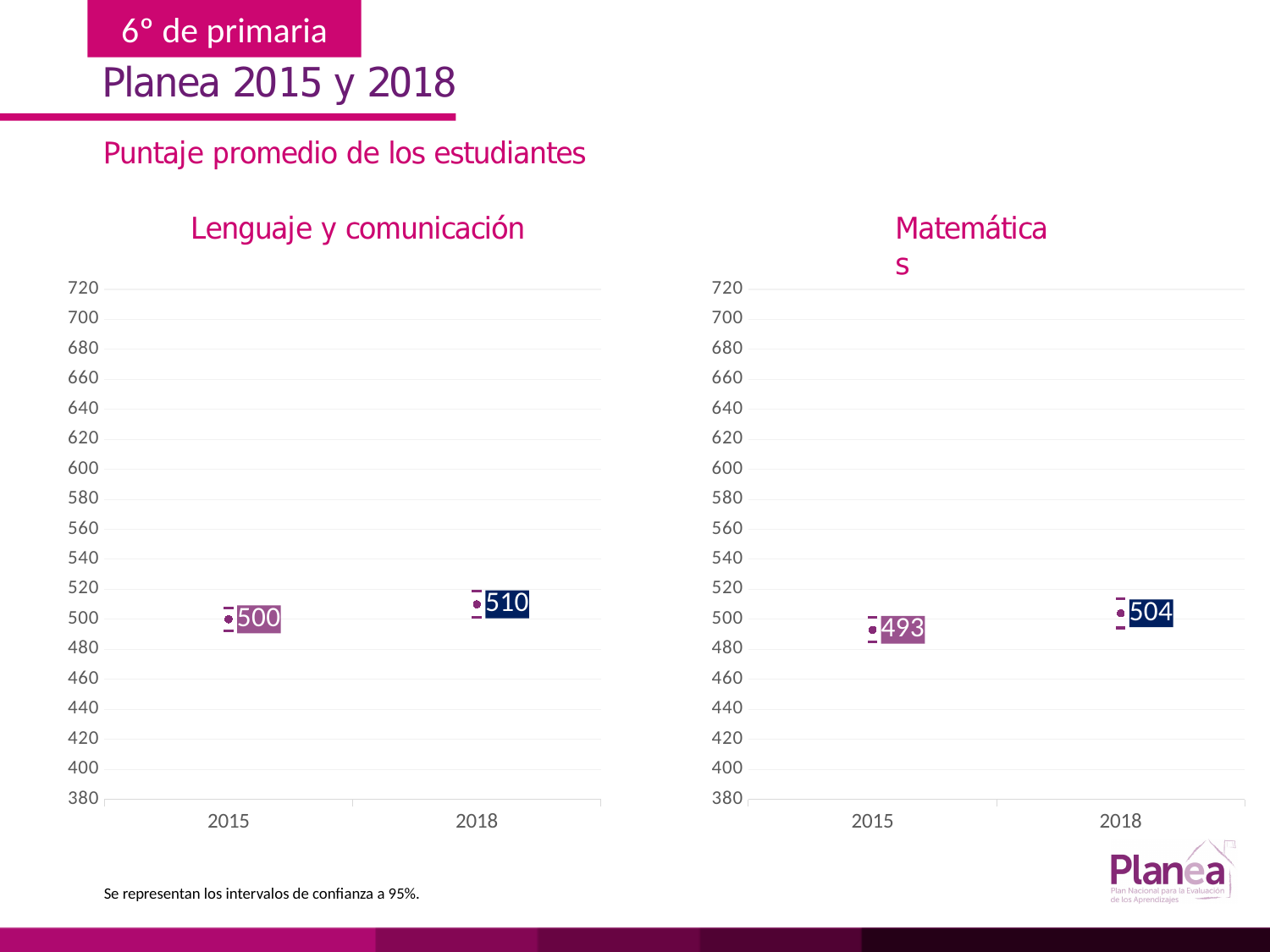

Planea 2015 y 2018

Puntaje promedio de los estudiantes
Matemáticas
Lenguaje y comunicación

### Chart

| Category |  |  |  |
|---|---|---|---|
| 2015 | 492.438 | 507.562 | 500.0 |
| 2018 | 501.244 | 518.756 | 510.0 |

### Chart

| Category |  |  |  |
|---|---|---|---|
| 2015 | 484.841 | 501.159 | 493.0 |
| 2018 | 494.249 | 513.751 | 504.0 |
Se representan los intervalos de confianza a 95%.